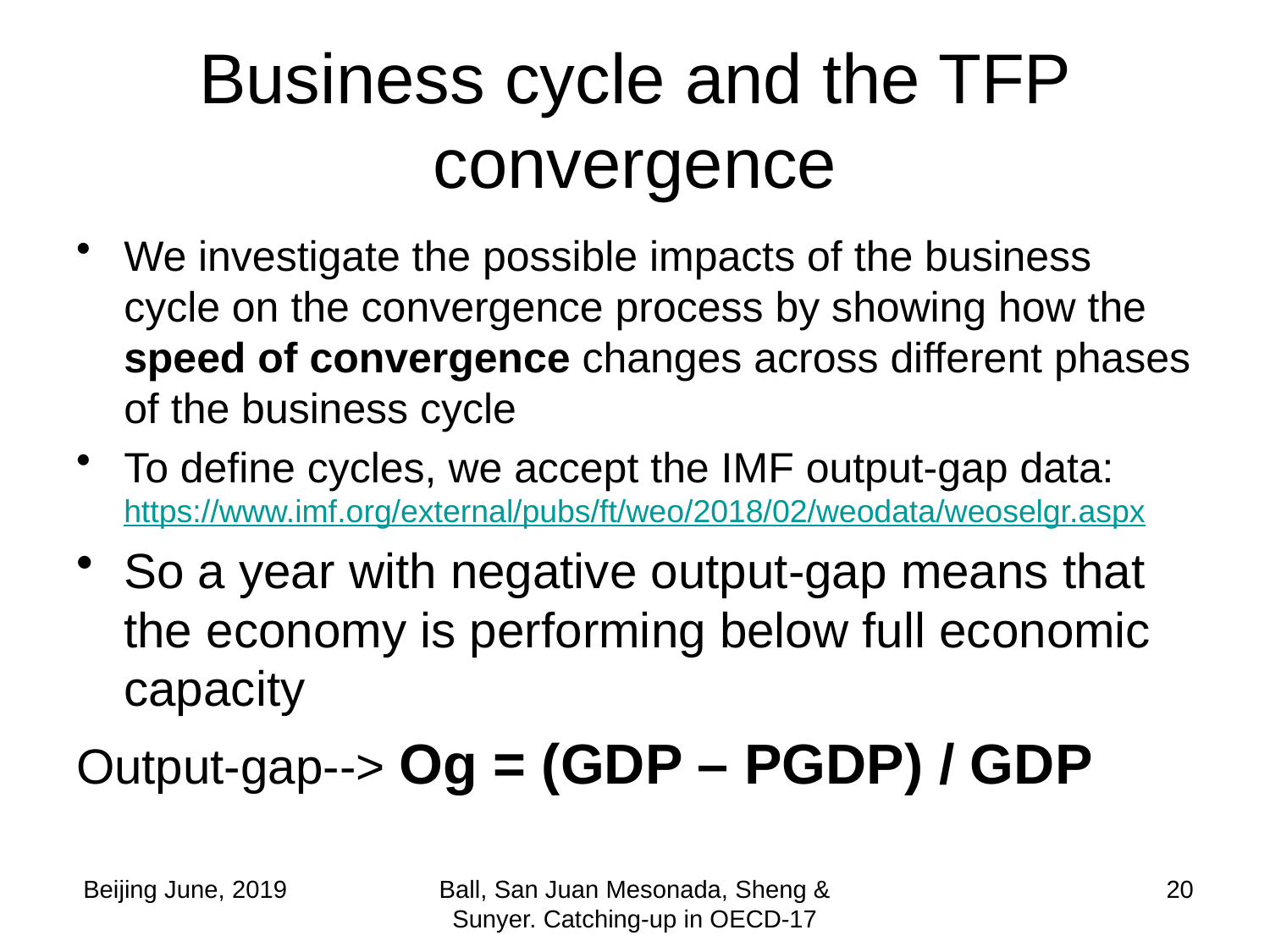

# Business cycle and the TFP convergence
We investigate the possible impacts of the business cycle on the convergence process by showing how the speed of convergence changes across different phases of the business cycle
To define cycles, we accept the IMF output-gap data:  https://www.imf.org/external/pubs/ft/weo/2018/02/weodata/weoselgr.aspx
So a year with negative output-gap means that the economy is performing below full economic capacity
Output-gap--> Og = (GDP – PGDP) / GDP

 Beijing June, 2019
Ball, San Juan Mesonada, Sheng & Sunyer. Catching-up in OECD-17
20